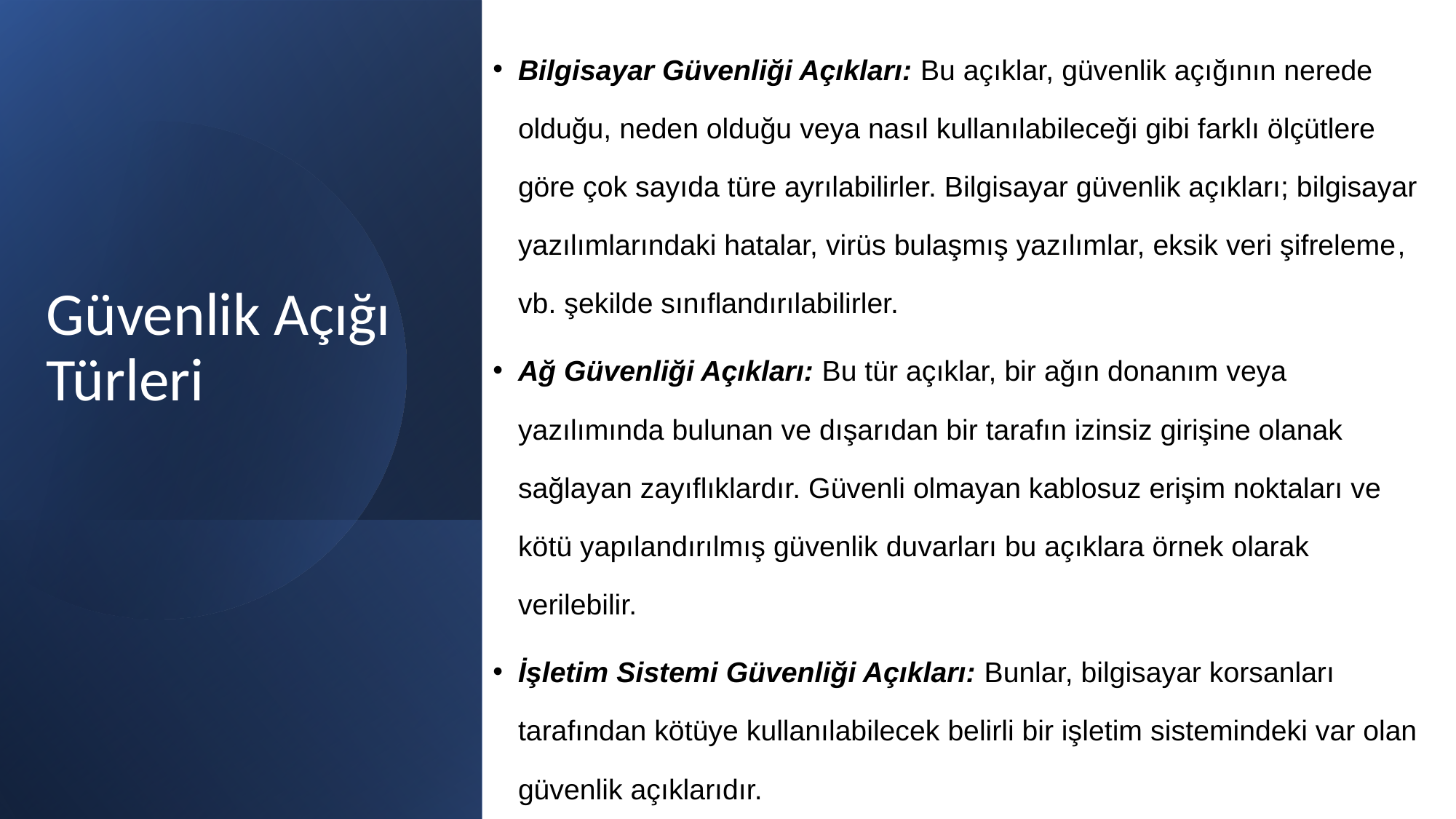

Bilgisayar Güvenliği Açıkları: Bu açıklar, güvenlik açığının nerede olduğu, neden olduğu veya nasıl kullanılabileceği gibi farklı ölçütlere göre çok sayıda türe ayrılabilirler. Bilgisayar güvenlik açıkları; bilgisayar yazılımlarındaki hatalar, virüs bulaşmış yazılımlar, eksik veri şifreleme, vb. şekilde sınıflandırılabilirler.
Ağ Güvenliği Açıkları: Bu tür açıklar, bir ağın donanım veya yazılımında bulunan ve dışarıdan bir tarafın izinsiz girişine olanak sağlayan zayıflıklardır. Güvenli olmayan kablosuz erişim noktaları ve kötü yapılandırılmış güvenlik duvarları bu açıklara örnek olarak verilebilir.
İşletim Sistemi Güvenliği Açıkları: Bunlar, bilgisayar korsanları tarafından kötüye kullanılabilecek belirli bir işletim sistemindeki var olan güvenlik açıklarıdır.

# Güvenlik Açığı Türleri